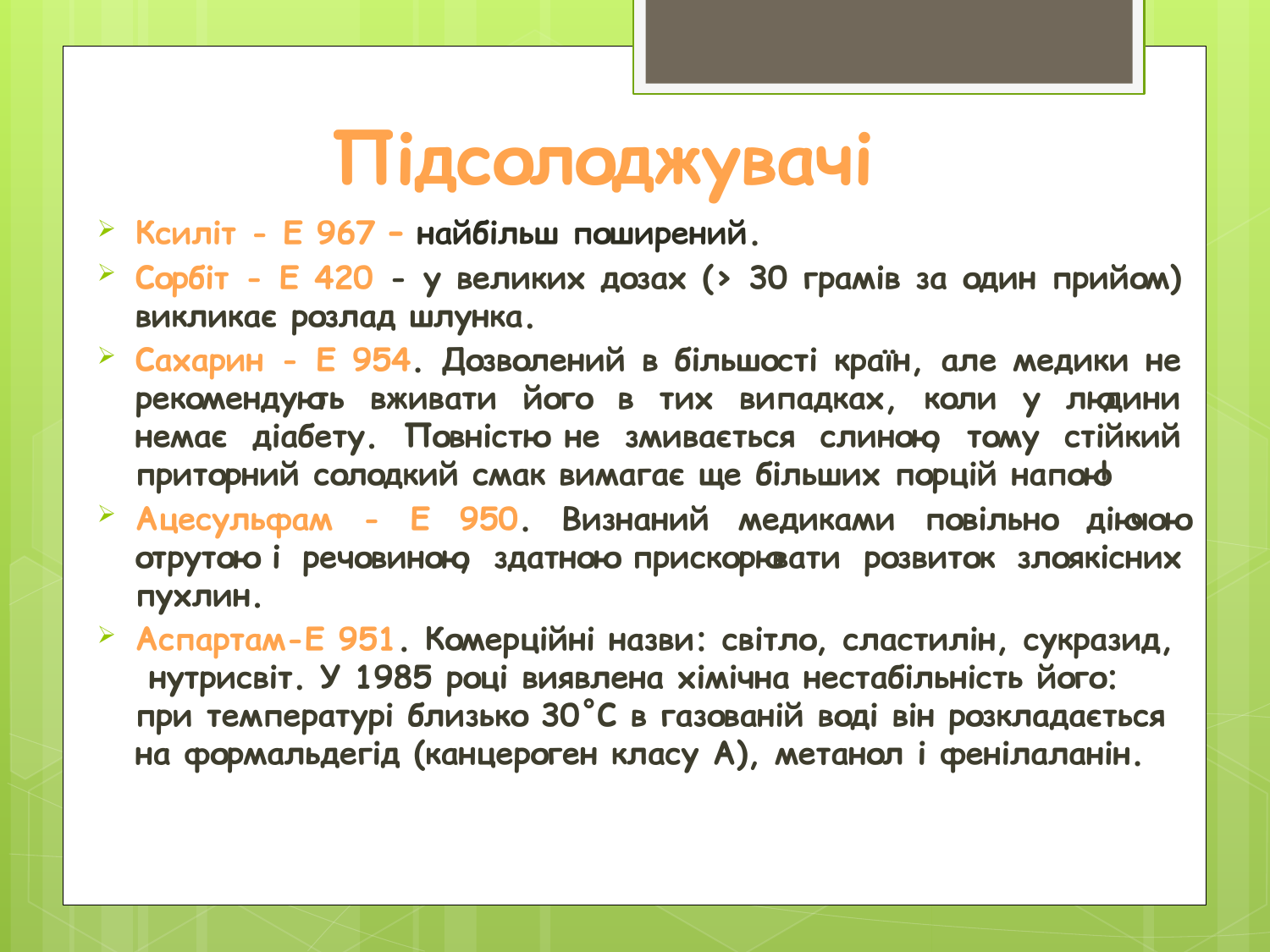

# Підсолоджувачі
Ксиліт - Е 967 – найбільш поширений.
Сорбіт - Е 420 - у великих дозах (> 30 грамів за один прийом) викликає розлад шлунка.
Сахарин - Е 954. Дозволений в більшості країн, але медики не рекомендують вживати його в тих випадках, коли у людини немає діабету. Повністю не змивається слиною, тому стійкий приторний солодкий смак вимагає ще більших порцій напою!
Ацесульфам - Е 950. Визнаний медиками повільно діючою отрутою і речовиною, здатною прискорювати розвиток злоякісних пухлин.
Аспартам-Е 951. Комерційні назви: світло, сластилін, сукразид,  нутрисвіт. У 1985 році виявлена хімічна нестабільність його: при температурі близько 30˚С в газованій воді він розкладається на формальдегід (канцероген класу А), метанол і фенілаланін.